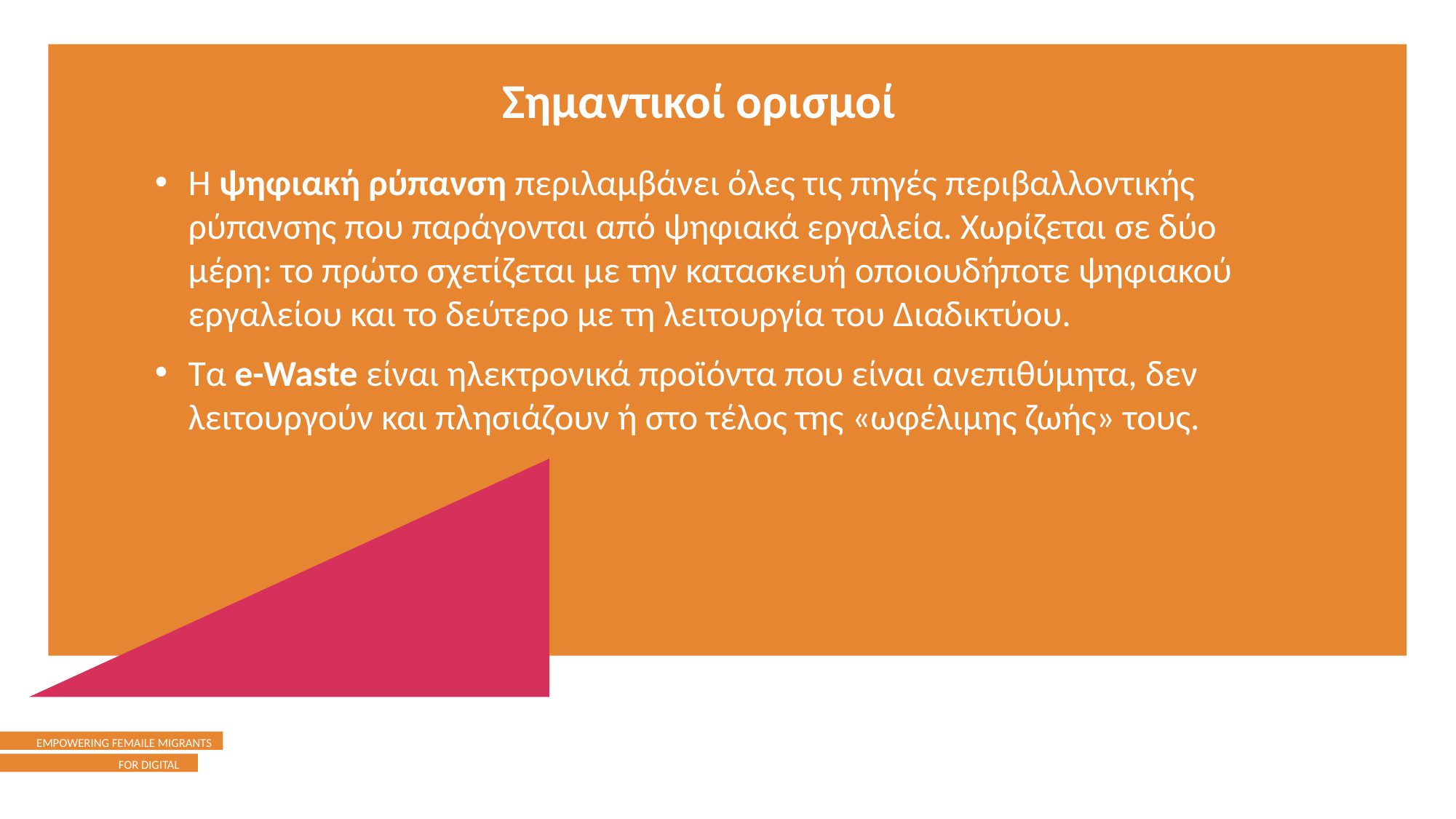

Σημαντικοί ορισμοί
Η ψηφιακή ρύπανση περιλαμβάνει όλες τις πηγές περιβαλλοντικής ρύπανσης που παράγονται από ψηφιακά εργαλεία. Χωρίζεται σε δύο μέρη: το πρώτο σχετίζεται με την κατασκευή οποιουδήποτε ψηφιακού εργαλείου και το δεύτερο με τη λειτουργία του Διαδικτύου.
Τα e-Waste είναι ηλεκτρονικά προϊόντα που είναι ανεπιθύμητα, δεν λειτουργούν και πλησιάζουν ή στο τέλος της «ωφέλιμης ζωής» τους.